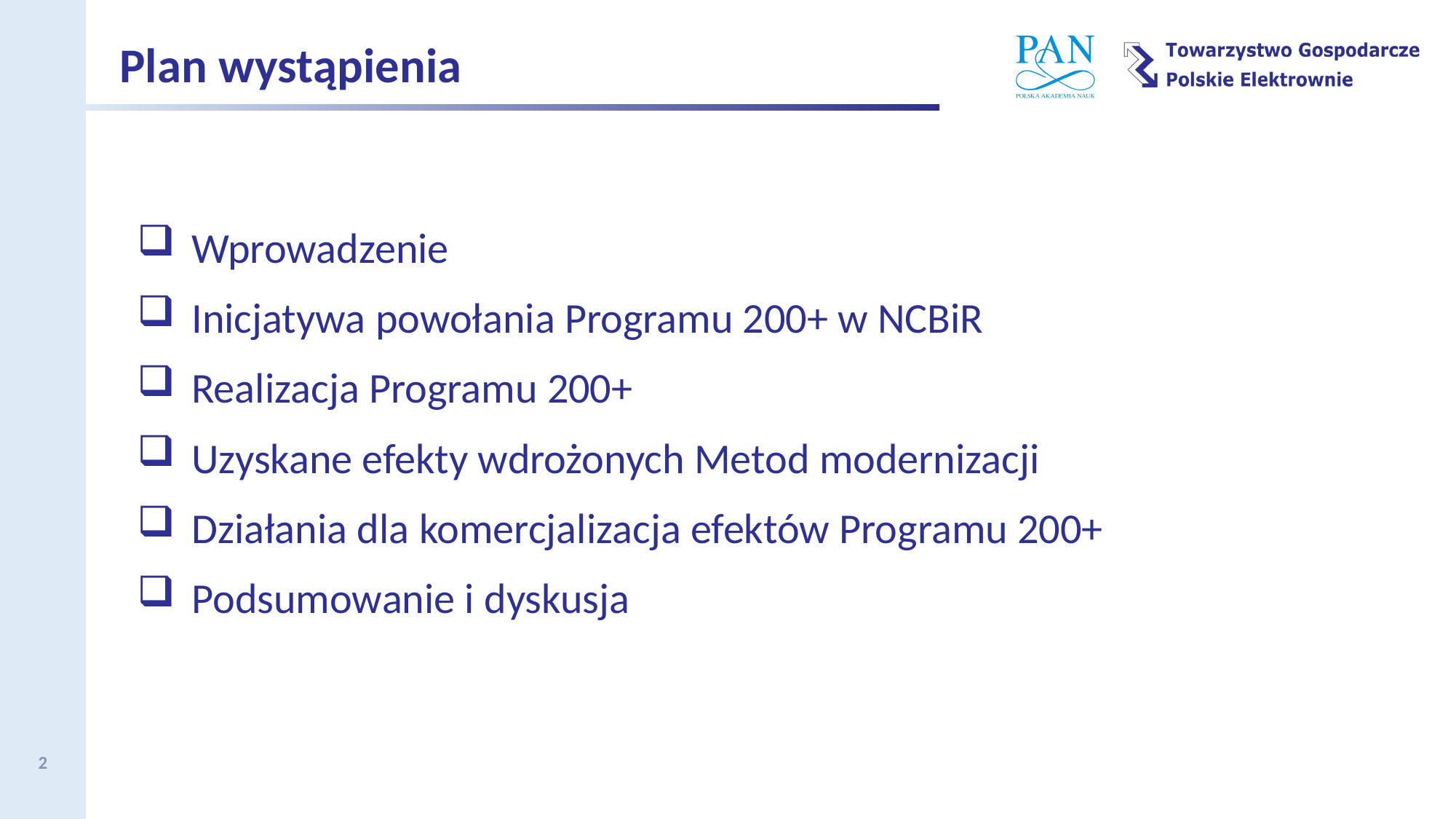

Plan wystąpienia
Wprowadzenie
Inicjatywa powołania Programu 200+ w NCBiR
Realizacja Programu 200+
Uzyskane efekty wdrożonych Metod modernizacji
Działania dla komercjalizacja efektów Programu 200+
Podsumowanie i dyskusja
2